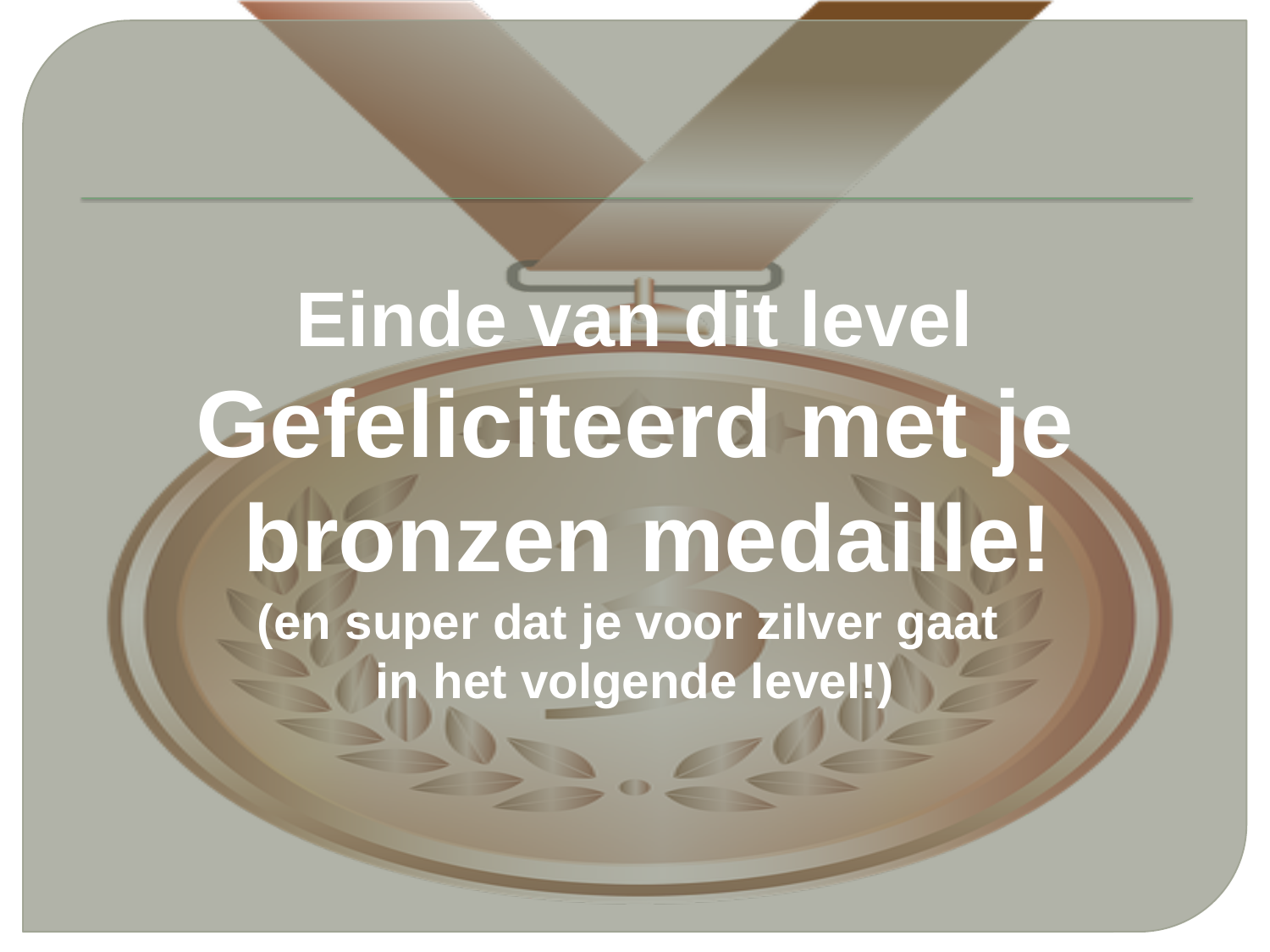

Einde van dit level
Gefeliciteerd met je
 bronzen medaille!
(en super dat je voor zilver gaat
in het volgende level!)